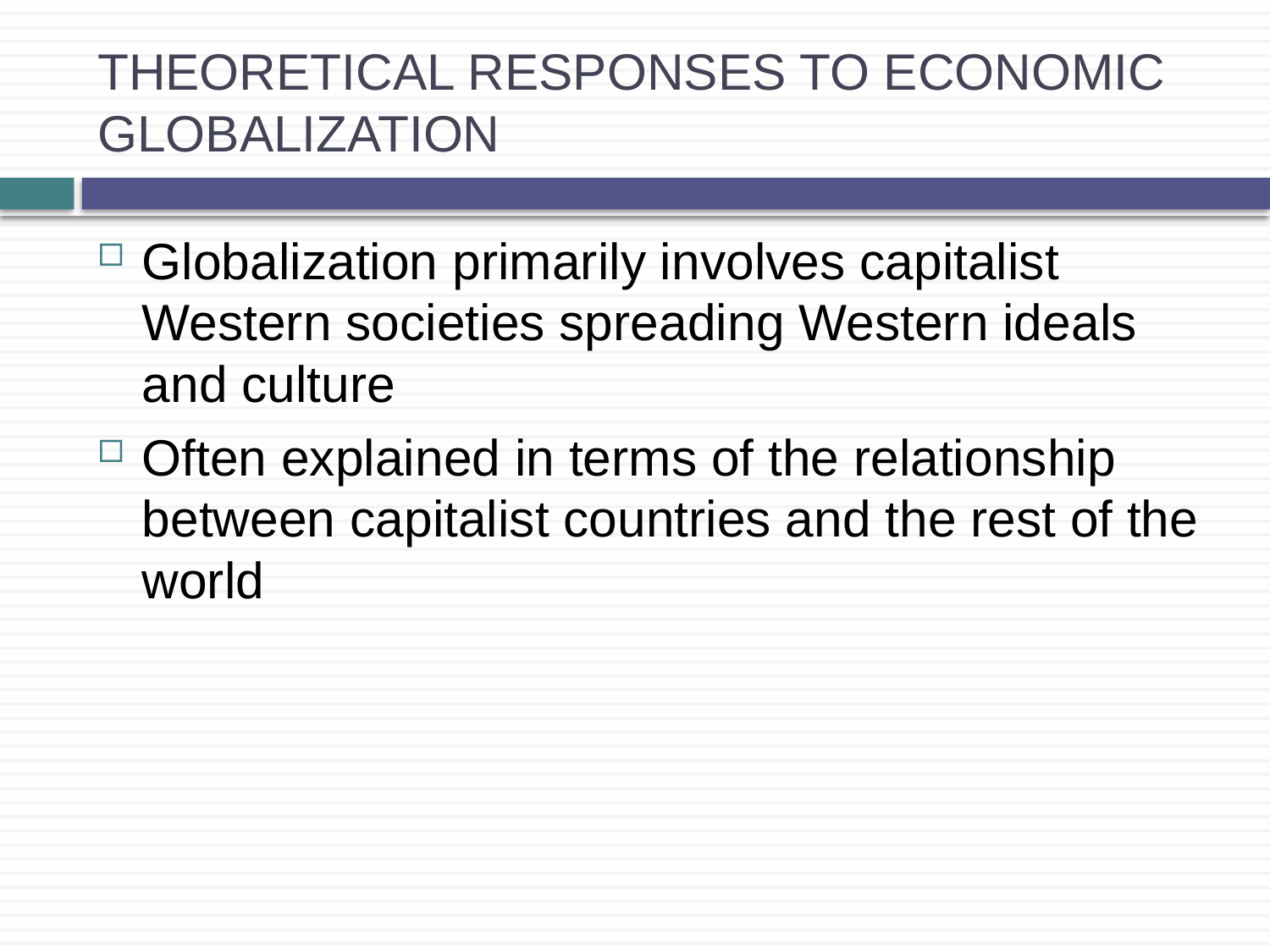

# THEORETICAL RESPONSES TO ECONOMIC GLOBALIZATION
Globalization primarily involves capitalist Western societies spreading Western ideals and culture
Often explained in terms of the relationship between capitalist countries and the rest of the world